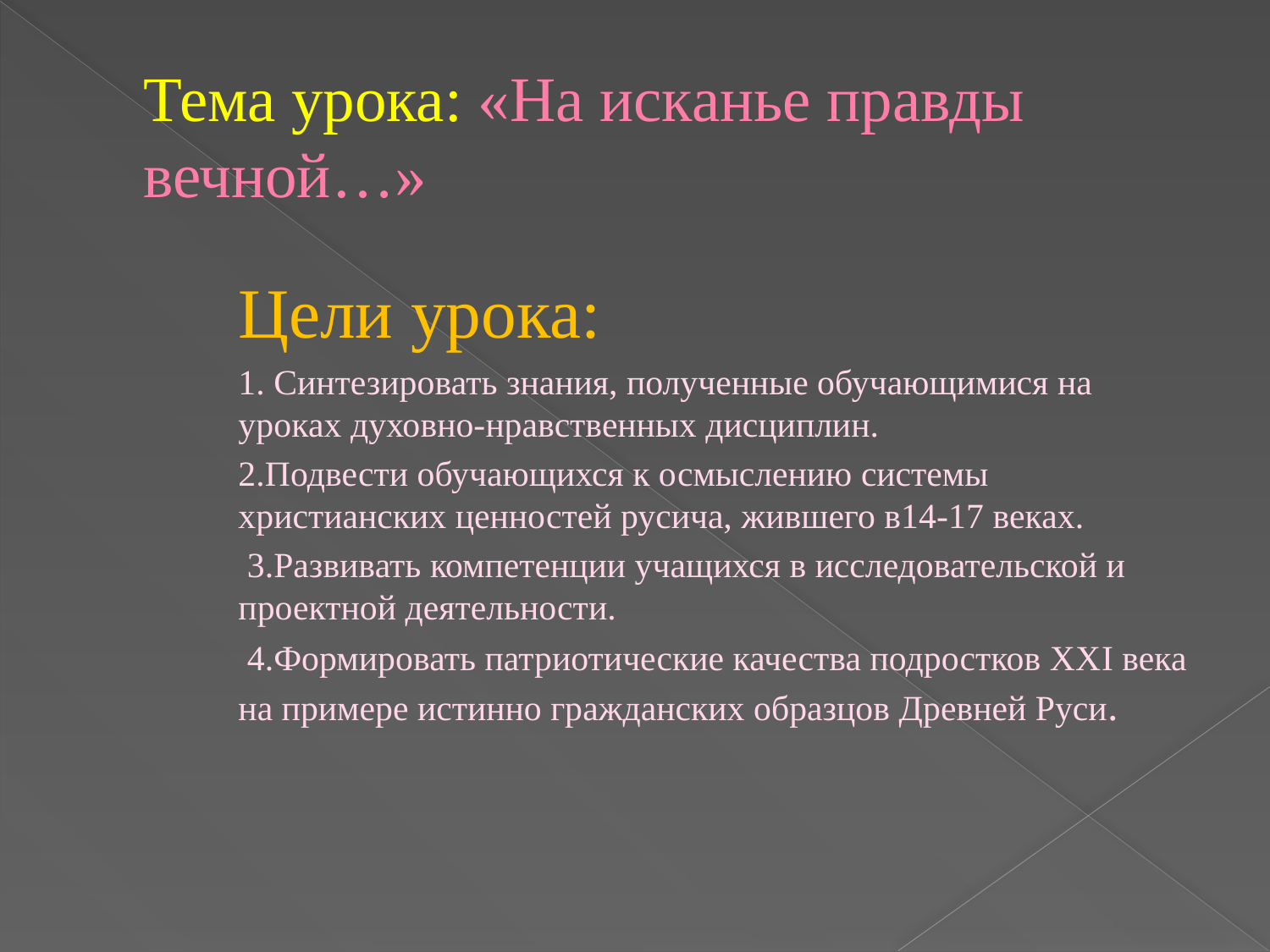

# Тема урока: «На исканье правды вечной…»
Цели урока:
1. Синтезировать знания, полученные обучающимися на уроках духовно-нравственных дисциплин.
2.Подвести обучающихся к осмыслению системы христианских ценностей русича, жившего в14-17 веках.
 3.Развивать компетенции учащихся в исследовательской и проектной деятельности.
 4.Формировать патриотические качества подростков ХХI века на примере истинно гражданских образцов Древней Руси.